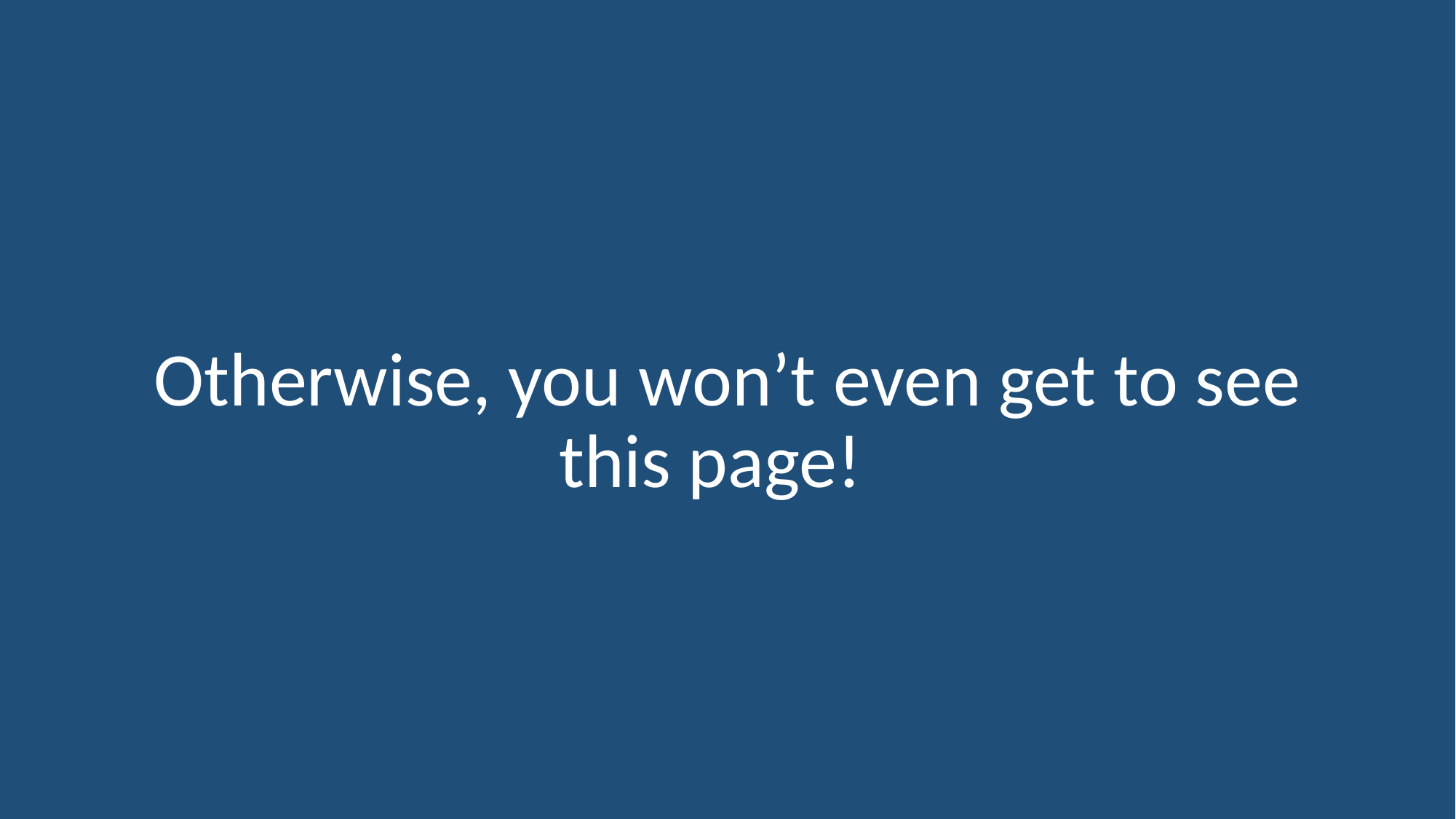

Otherwise, you won’t even get to see this page!